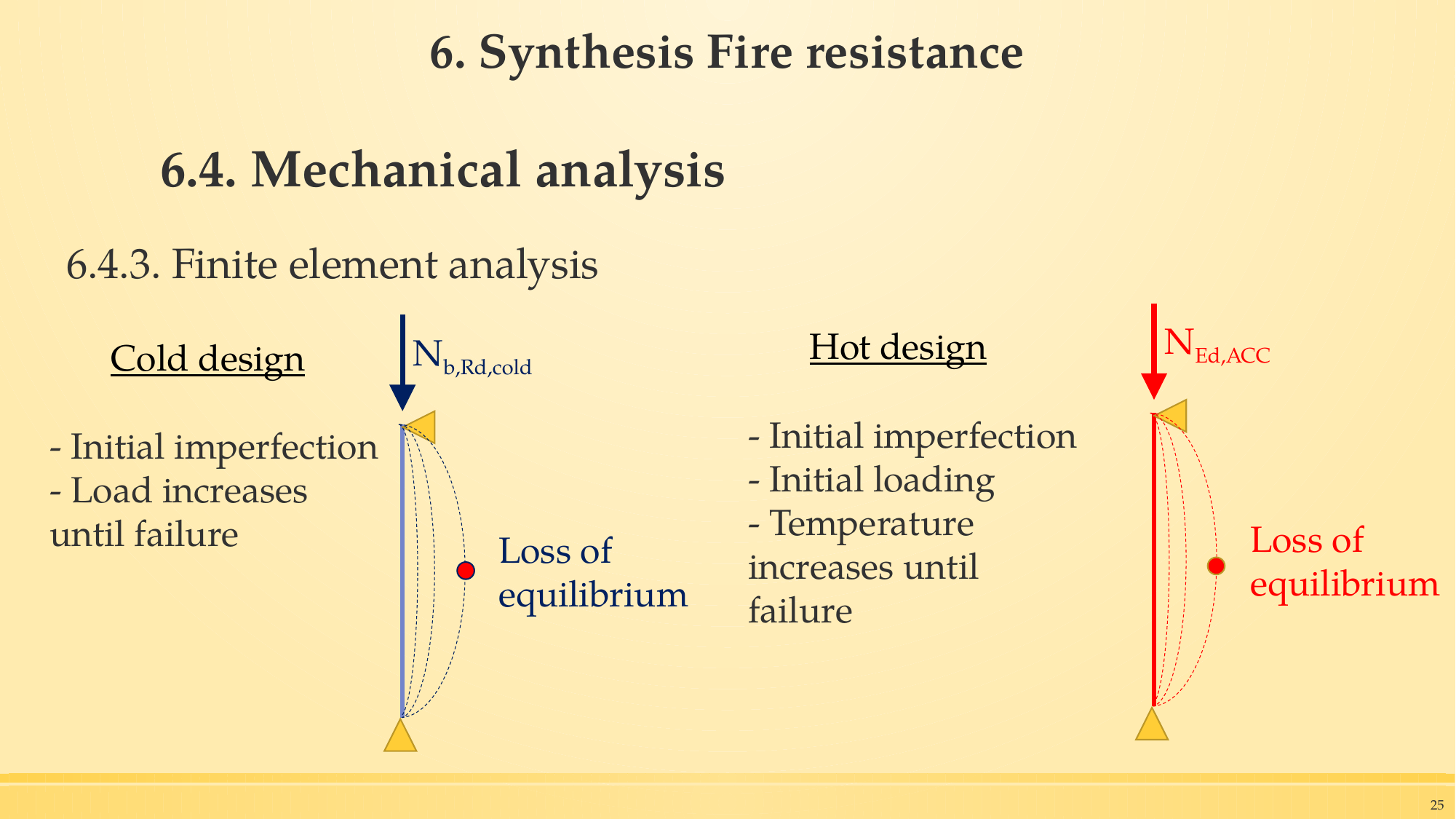

6. Synthesis Fire resistance
# 6.4. Mechanical analysis
6.4.3. Finite element analysis
NEd,ACC
Hot design
Nb,Rd,cold
Cold design

- Initial imperfection
- Initial loading
- Temperature increases until failure

- Initial imperfection
- Load increases until failure

Loss of equilibrium
Loss of equilibrium